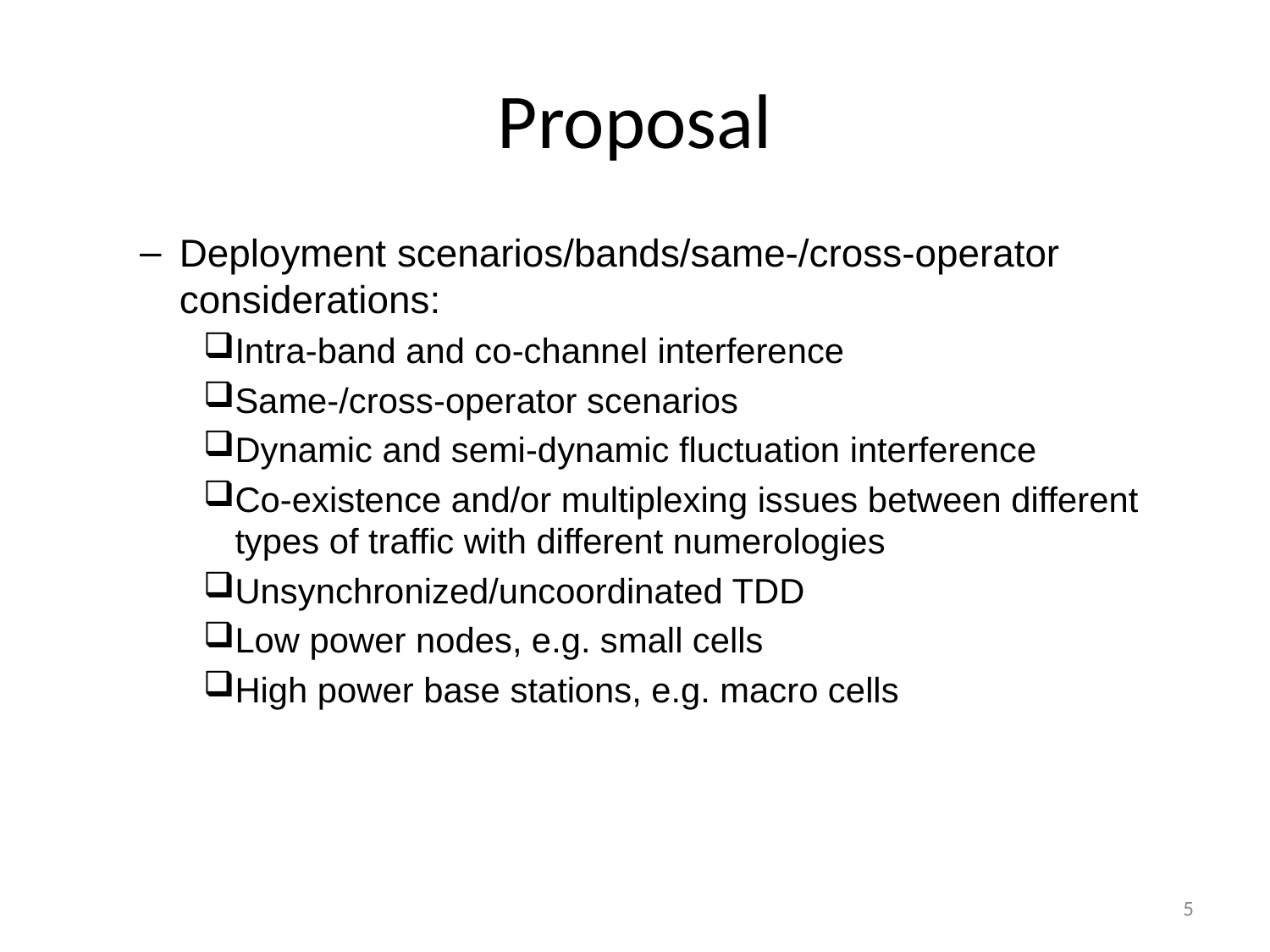

# Proposal
Deployment scenarios/bands/same-/cross-operator considerations:
Intra-band and co-channel interference
Same-/cross-operator scenarios
Dynamic and semi-dynamic fluctuation interference
Co-existence and/or multiplexing issues between different types of traffic with different numerologies
Unsynchronized/uncoordinated TDD
Low power nodes, e.g. small cells
High power base stations, e.g. macro cells

5